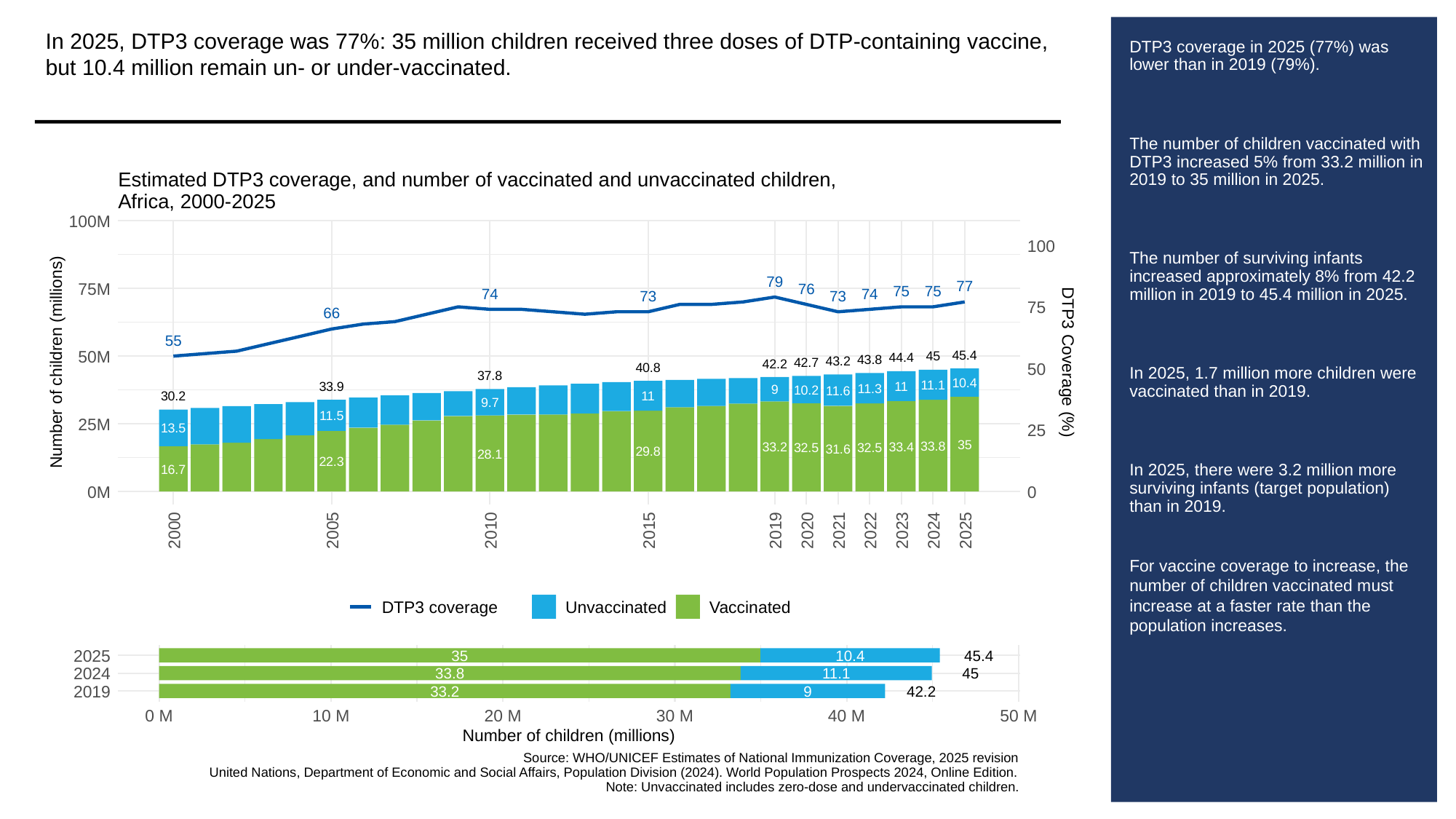

In 2025, DTP3 coverage was 77%: 35 million children received three doses of DTP-containing vaccine, but 10.4 million remain un- or under-vaccinated.
# DTP3 coverage in 2025 (77%) was lower than in 2019 (79%).

The number of children vaccinated with DTP3 increased 5% from 33.2 million in 2019 to 35 million in 2025.

The number of surviving infants increased approximately 8% from 42.2 million in 2019 to 45.4 million in 2025.

In 2025, 1.7 million more children were vaccinated than in 2019.

In 2025, there were 3.2 million more surviving infants (target population) than in 2019.

For vaccine coverage to increase, the number of children vaccinated must increase at a faster rate than the population increases.

Estimated DTP3 coverage, and number of vaccinated and unvaccinated children,
Africa, 2000-2025
100M

100

79
77
75M
76
75
75
74
74

73
73

75
66

55
45.4
50M
45
44.4
43.8
43.2

Number of children (millions)
DTP3 Coverage (%)
42.7
42.2
40.8
50

37.8

10.4

11.1

33.9
11

11.3

9
10.2

11.6

11
30.2

9.7

11.5

25M

13.5

25

35
33.8
33.4
33.2

32.5
32.5
31.6

29.8
28.1
22.3

16.7
0M
0

2000
2005
2010
2015
2019
2020
2021
2022
2023
2024
2025

DTP3 coverage
Unvaccinated
Vaccinated

2025
35
10.4
45.4

2024
33.8
11.1
45

2019
33.2
9
42.2

0 M
10 M
20 M
30 M
40 M
50 M
Number of children (millions)
Source: WHO/UNICEF Estimates of National Immunization Coverage, 2025 revision
United Nations, Department of Economic and Social Affairs, Population Division (2024). World Population Prospects 2024, Online Edition.
Note: Unvaccinated includes zero-dose and undervaccinated children.